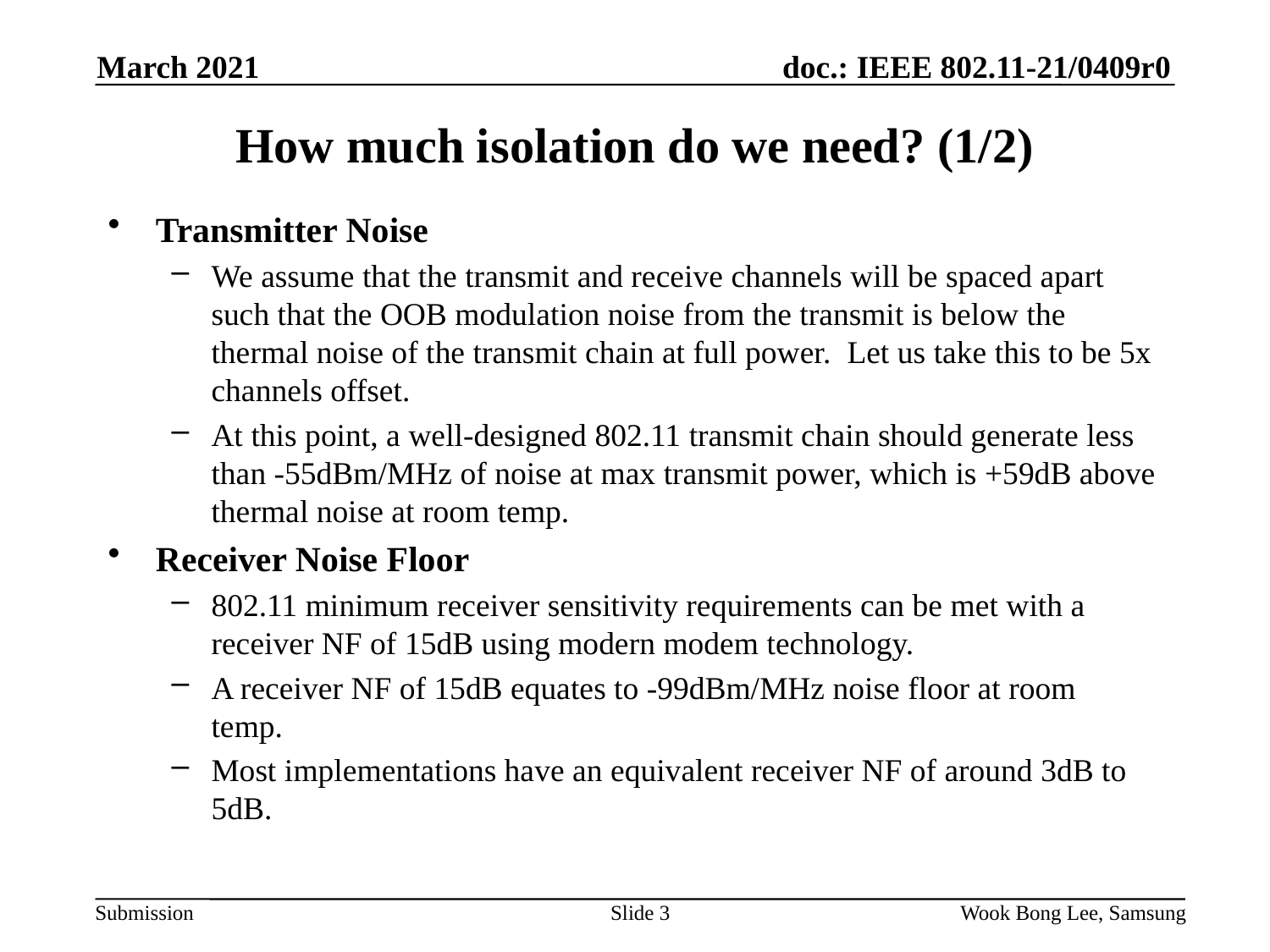

March 2021
# How much isolation do we need? (1/2)
Transmitter Noise
We assume that the transmit and receive channels will be spaced apart such that the OOB modulation noise from the transmit is below the thermal noise of the transmit chain at full power.  Let us take this to be 5x channels offset.
At this point, a well-designed 802.11 transmit chain should generate less than -55dBm/MHz of noise at max transmit power, which is +59dB above thermal noise at room temp.
Receiver Noise Floor
802.11 minimum receiver sensitivity requirements can be met with a receiver NF of 15dB using modern modem technology.
A receiver NF of 15dB equates to -99dBm/MHz noise floor at room temp.
Most implementations have an equivalent receiver NF of around 3dB to 5dB.

Slide 3
Wook Bong Lee, Samsung